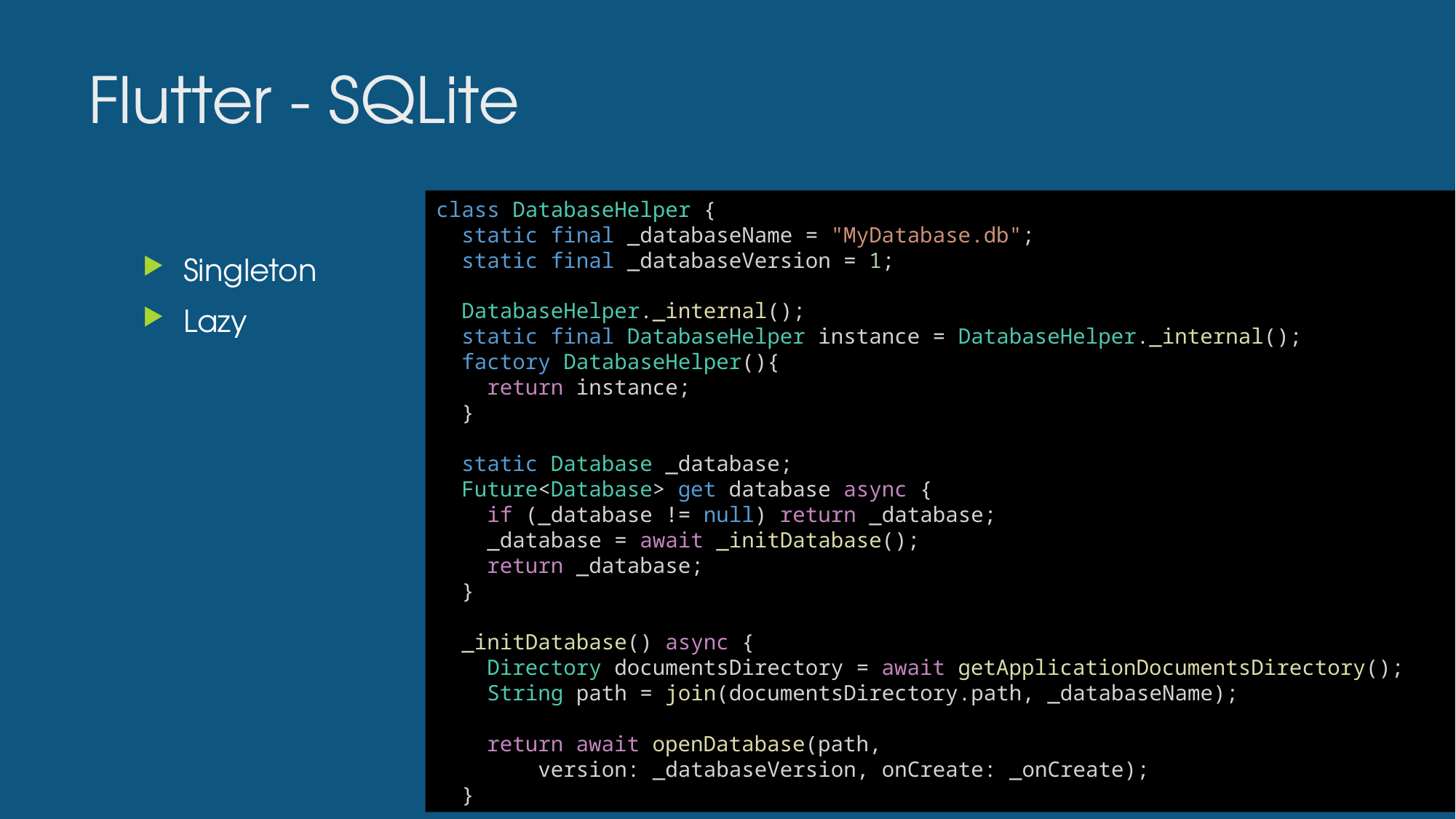

15
# Flutter - SQLite
class DatabaseHelper {
  static final _databaseName = "MyDatabase.db";
  static final _databaseVersion = 1;
  DatabaseHelper._internal();
  static final DatabaseHelper instance = DatabaseHelper._internal();
  factory DatabaseHelper(){
    return instance;
  }
  static Database _database;
  Future<Database> get database async {
    if (_database != null) return _database;
    _database = await _initDatabase();
    return _database;
  }
  _initDatabase() async {
    Directory documentsDirectory = await getApplicationDocumentsDirectory();
    String path = join(documentsDirectory.path, _databaseName);
    return await openDatabase(path,
        version: _databaseVersion, onCreate: _onCreate);
  }
Singleton
Lazy